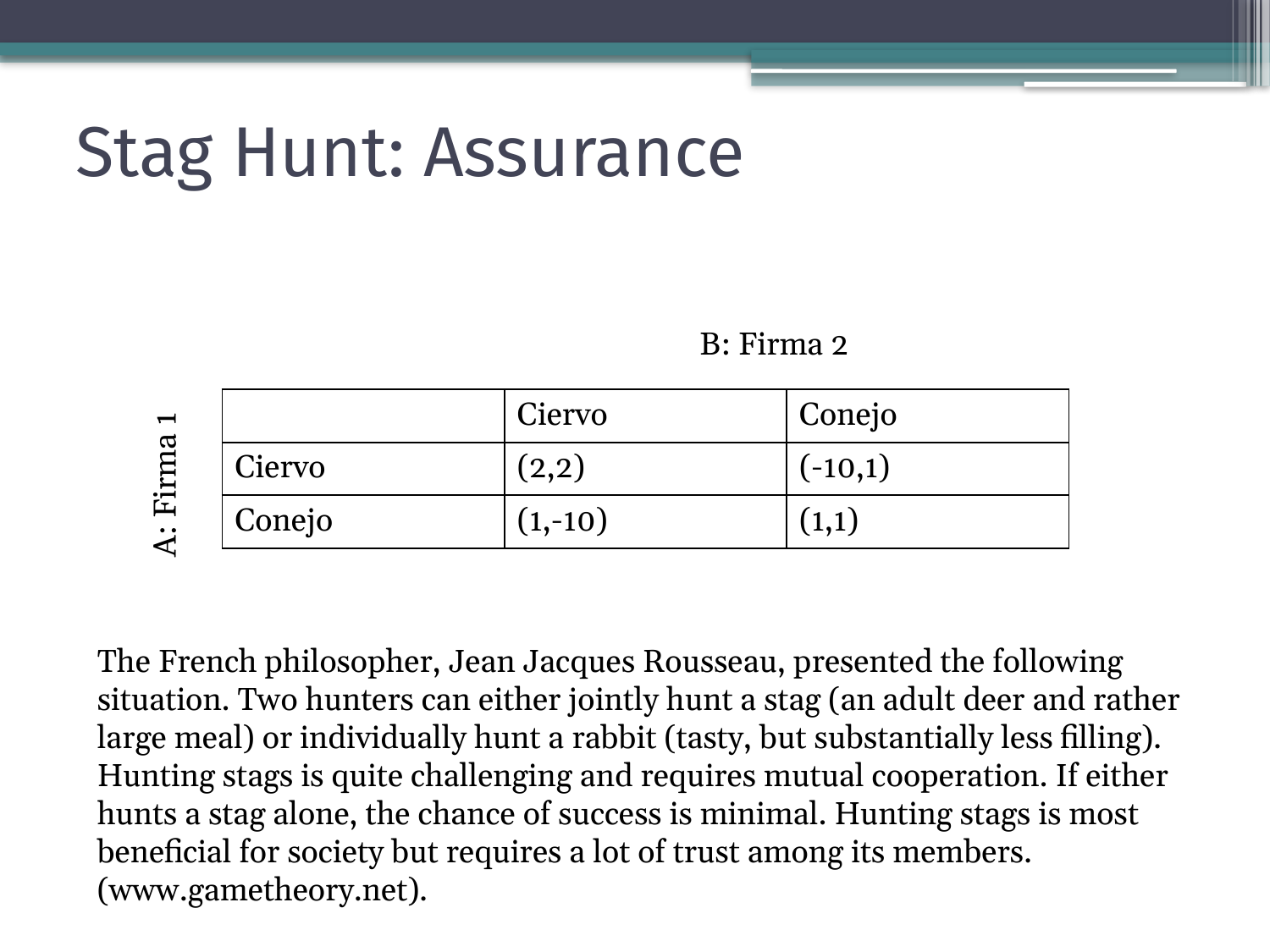

# Stag Hunt: Assurance
B: Firma 2
|  | Ciervo | Conejo |
| --- | --- | --- |
| Ciervo | (2,2) | (-10,1) |
| Conejo | (1,-10) | (1,1) |
A: Firma 1
The French philosopher, Jean Jacques Rousseau, presented the following situation. Two hunters can either jointly hunt a stag (an adult deer and rather large meal) or individually hunt a rabbit (tasty, but substantially less filling). Hunting stags is quite challenging and requires mutual cooperation. If either hunts a stag alone, the chance of success is minimal. Hunting stags is most beneficial for society but requires a lot of trust among its members. (www.gametheory.net).